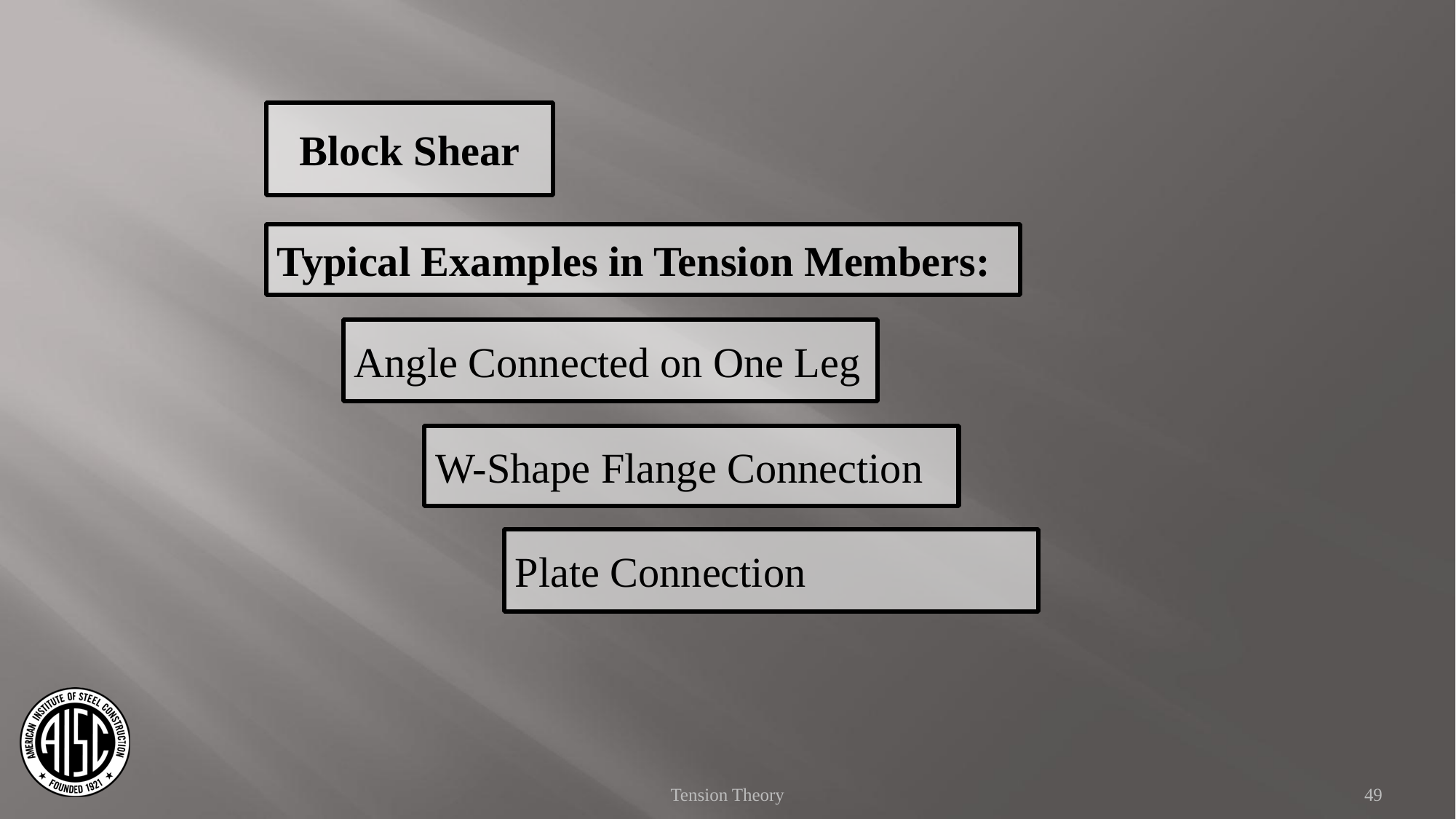

Block Shear
Typical Examples in Tension Members:
Angle Connected on One Leg
W-Shape Flange Connection
Plate Connection
Tension Theory
49